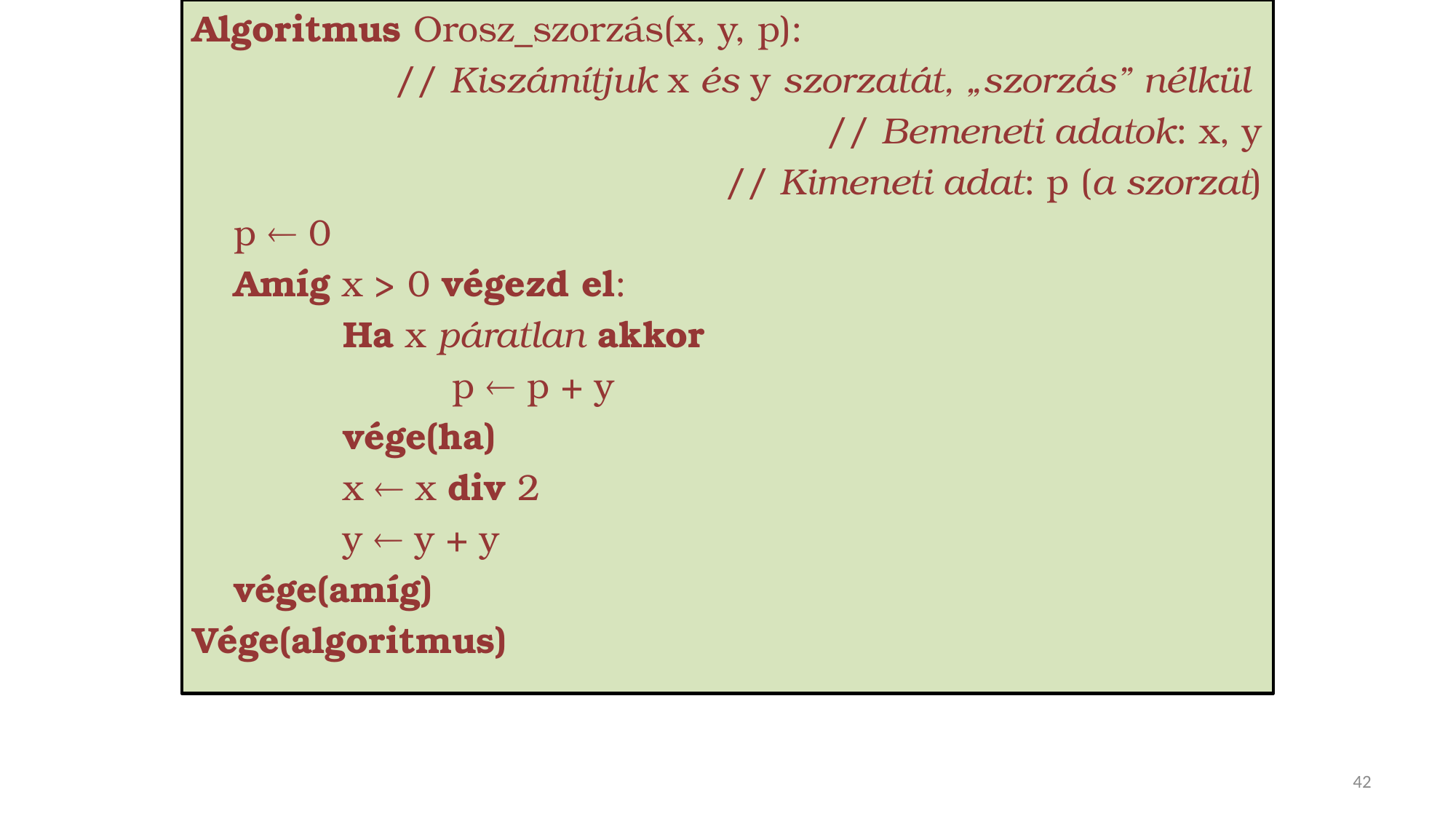

Algoritmus Orosz_szorzás(x, y, p):
// Kiszámítjuk x és y szorzatát, „szorzás” nélkül
// Bemeneti adatok: x, y
// Kimeneti adat: p (a szorzat)
	p ← 0
	Amíg x > 0 végezd el:
		Ha x páratlan akkor
			p ← p + y
		vége(ha)
		x ← x div 2
		y ← y + y
	vége(amíg)
Vége(algoritmus)

42